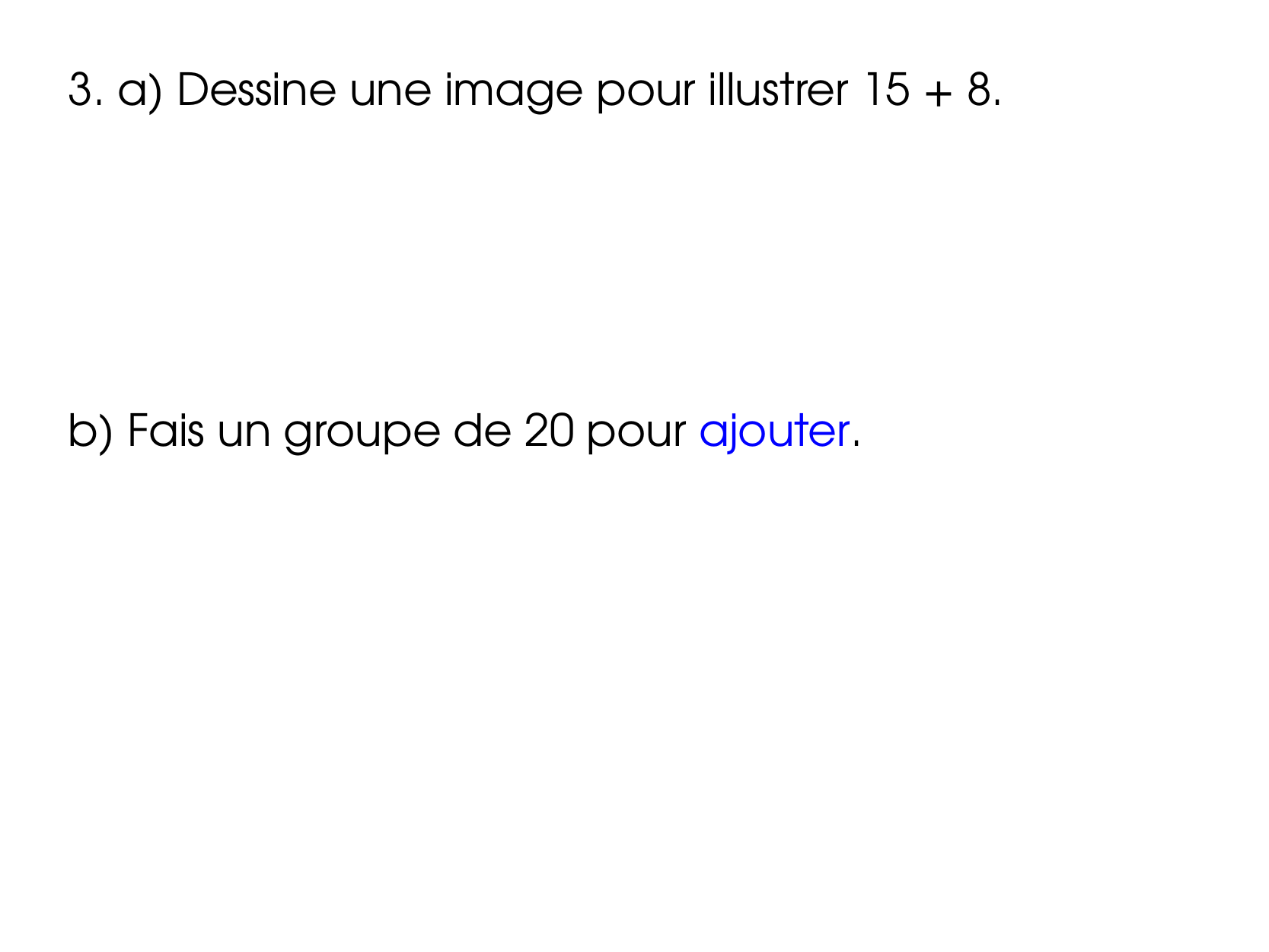

3. a) Dessine une image pour illustrer 15 + 8.
b) Fais un groupe de 20 pour ajouter.